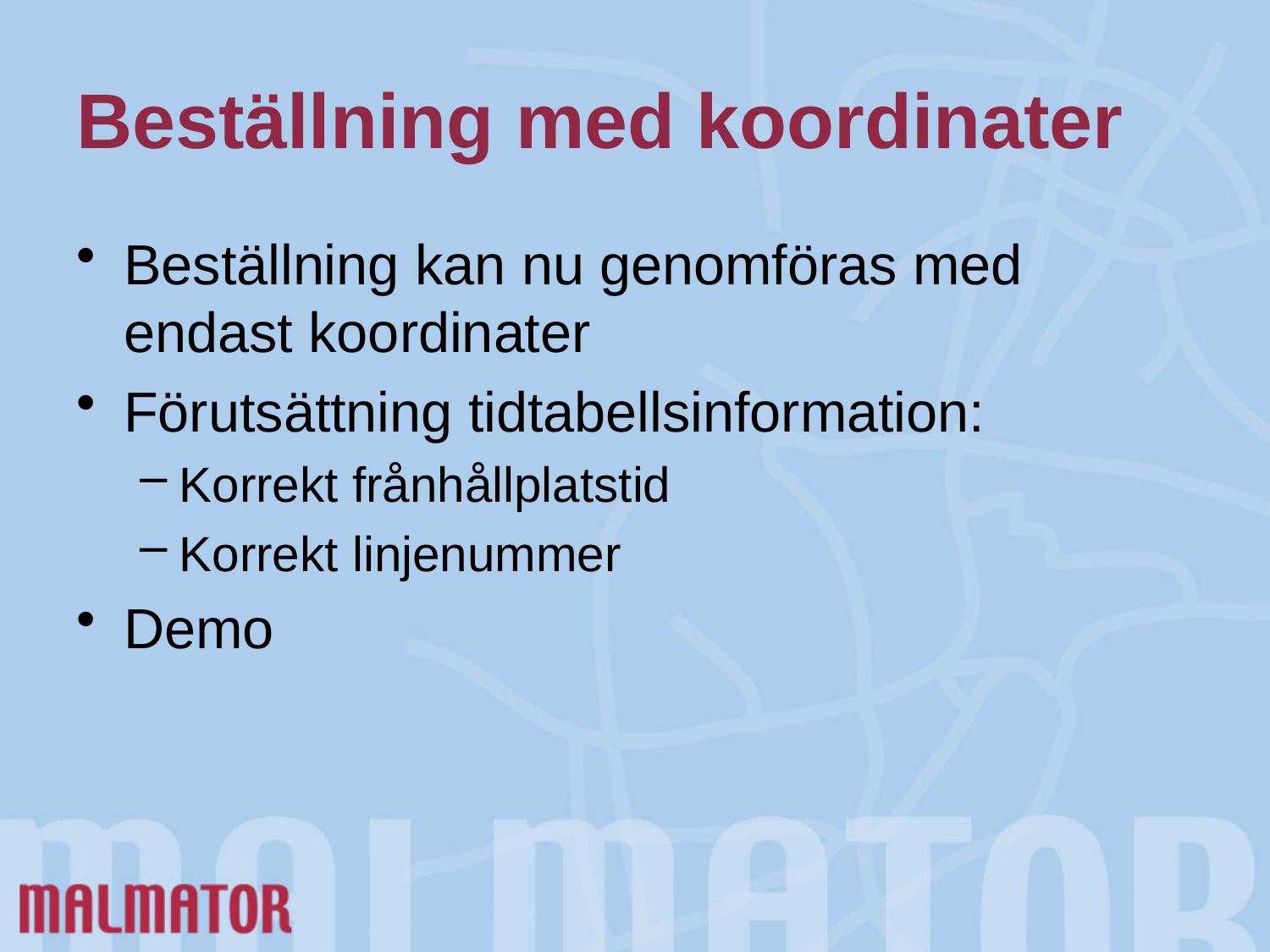

# Beställning med koordinater
Beställning kan nu genomföras med endast koordinater
Förutsättning tidtabellsinformation:
Korrekt frånhållplatstid
Korrekt linjenummer
Demo